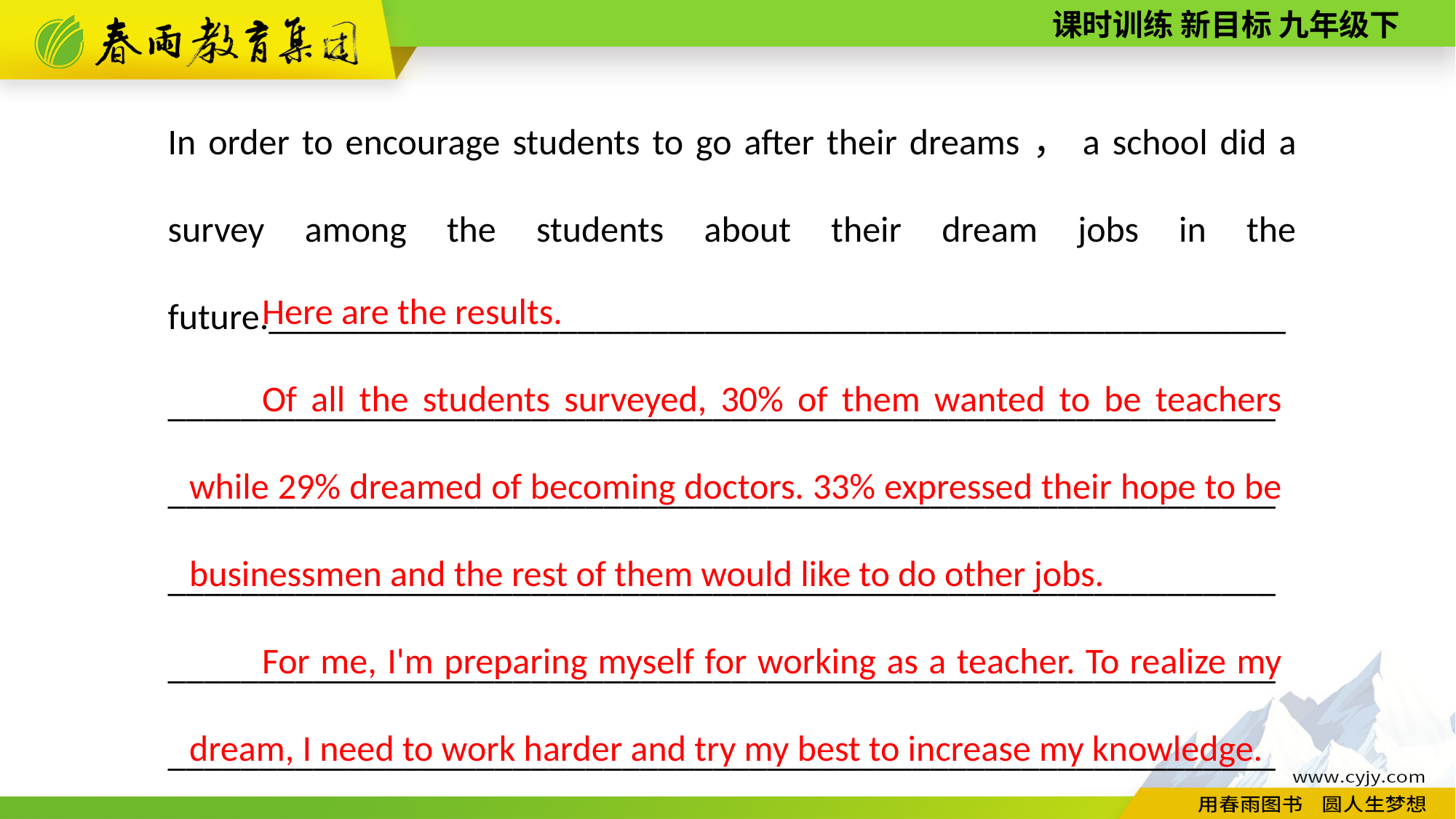

In order to encourage students to go after their dreams，a school did a survey among the students about their dream jobs in the future.________________________________________________________
_____________________________________________________________
_____________________________________________________________
_____________________________________________________________
_____________________________________________________________
_____________________________________________________________
Here are the results.
Of all the students surveyed, 30% of them wanted to be teachers while 29% dreamed of becoming doctors. 33% expressed their hope to be businessmen and the rest of them would like to do other jobs.
For me, I'm preparing myself for working as a teacher. To realize my dream, I need to work harder and try my best to increase my knowledge.